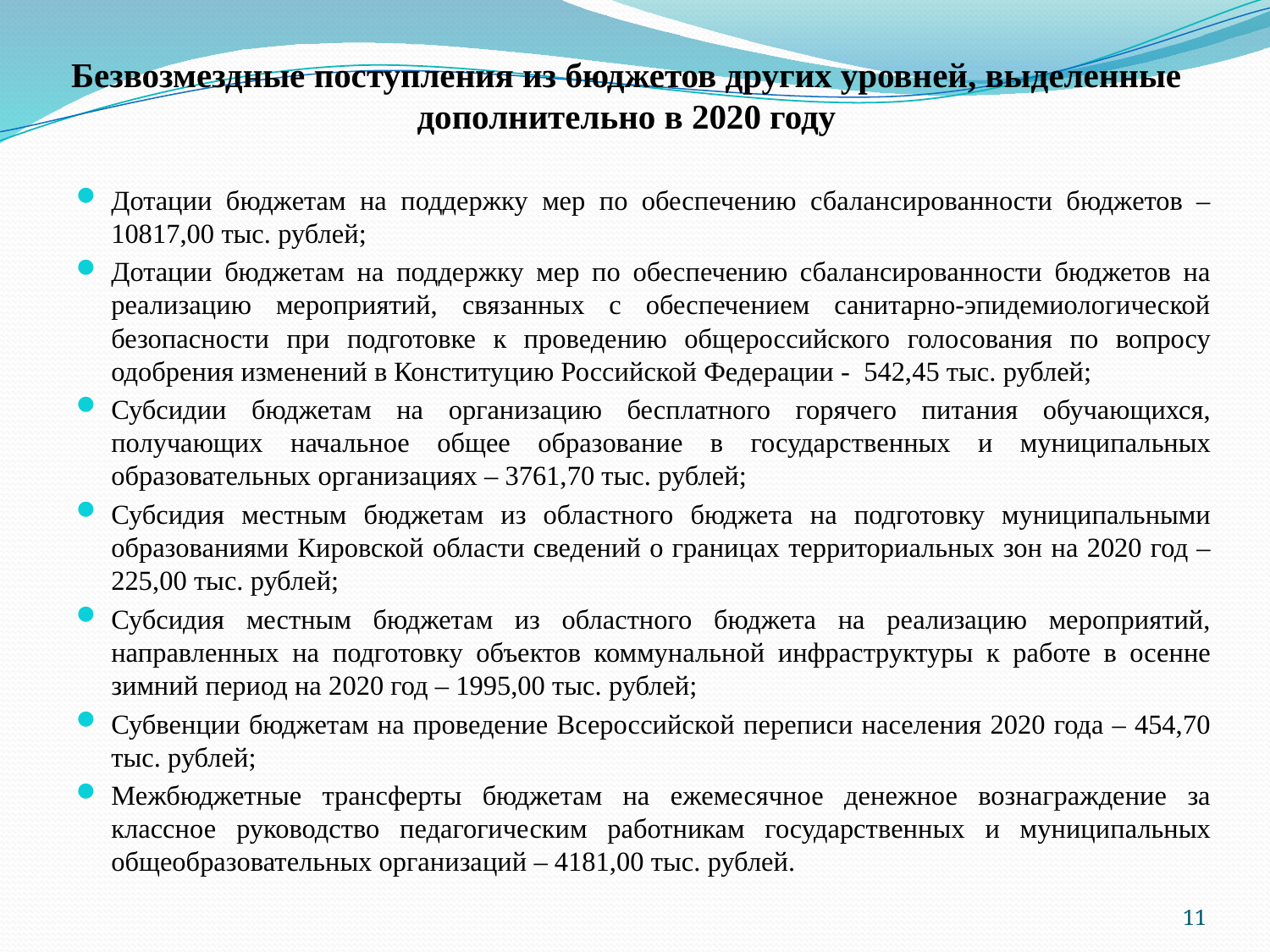

# Безвозмездные поступления из бюджетов других уровней, выделенные дополнительно в 2020 году
Дотации бюджетам на поддержку мер по обеспечению сбалансированности бюджетов – 10817,00 тыс. рублей;
Дотации бюджетам на поддержку мер по обеспечению сбалансированности бюджетов на реализацию мероприятий, связанных с обеспечением санитарно-эпидемиологической безопасности при подготовке к проведению общероссийского голосования по вопросу одобрения изменений в Конституцию Российской Федерации -  542,45 тыс. рублей;
Субсидии бюджетам на организацию бесплатного горячего питания обучающихся, получающих начальное общее образование в государственных и муниципальных образовательных организациях – 3761,70 тыс. рублей;
Субсидия местным бюджетам из областного бюджета на подготовку муниципальными образованиями Кировской области сведений о границах территориальных зон на 2020 год – 225,00 тыс. рублей;
Субсидия местным бюджетам из областного бюджета на реализацию мероприятий, направленных на подготовку объектов коммунальной инфраструктуры к работе в осенне зимний период на 2020 год – 1995,00 тыс. рублей;
Субвенции бюджетам на проведение Всероссийской переписи населения 2020 года – 454,70 тыс. рублей;
Межбюджетные трансферты бюджетам на ежемесячное денежное вознаграждение за классное руководство педагогическим работникам государственных и муниципальных общеобразовательных организаций – 4181,00 тыс. рублей.

11